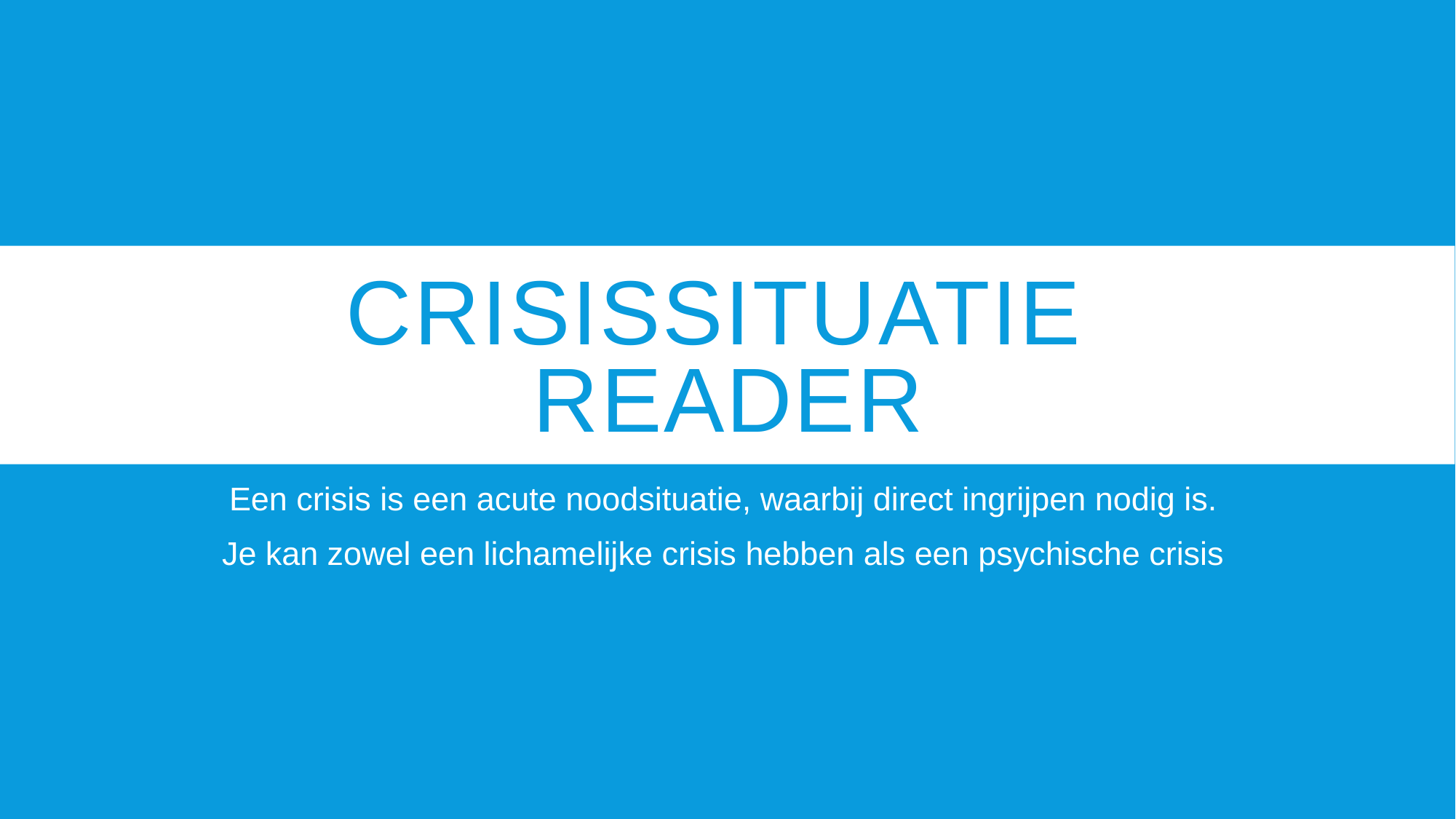

# Crisissituatie reader
Een crisis is een acute noodsituatie, waarbij direct ingrijpen nodig is.
Je kan zowel een lichamelijke crisis hebben als een psychische crisis